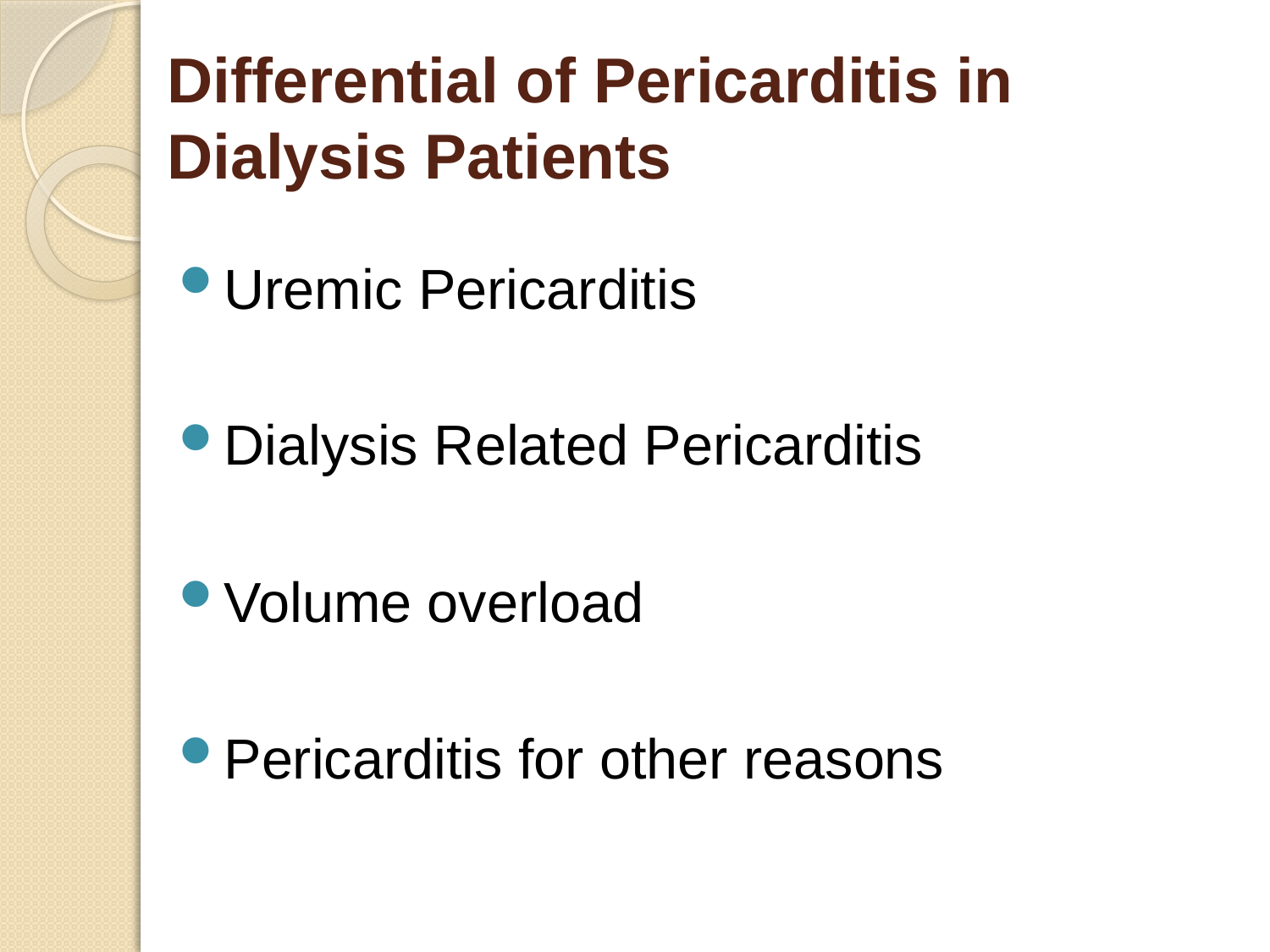

# Differential of Pericarditis in Dialysis Patients
Uremic Pericarditis

Dialysis Related Pericarditis

Volume overload

Pericarditis for other reasons